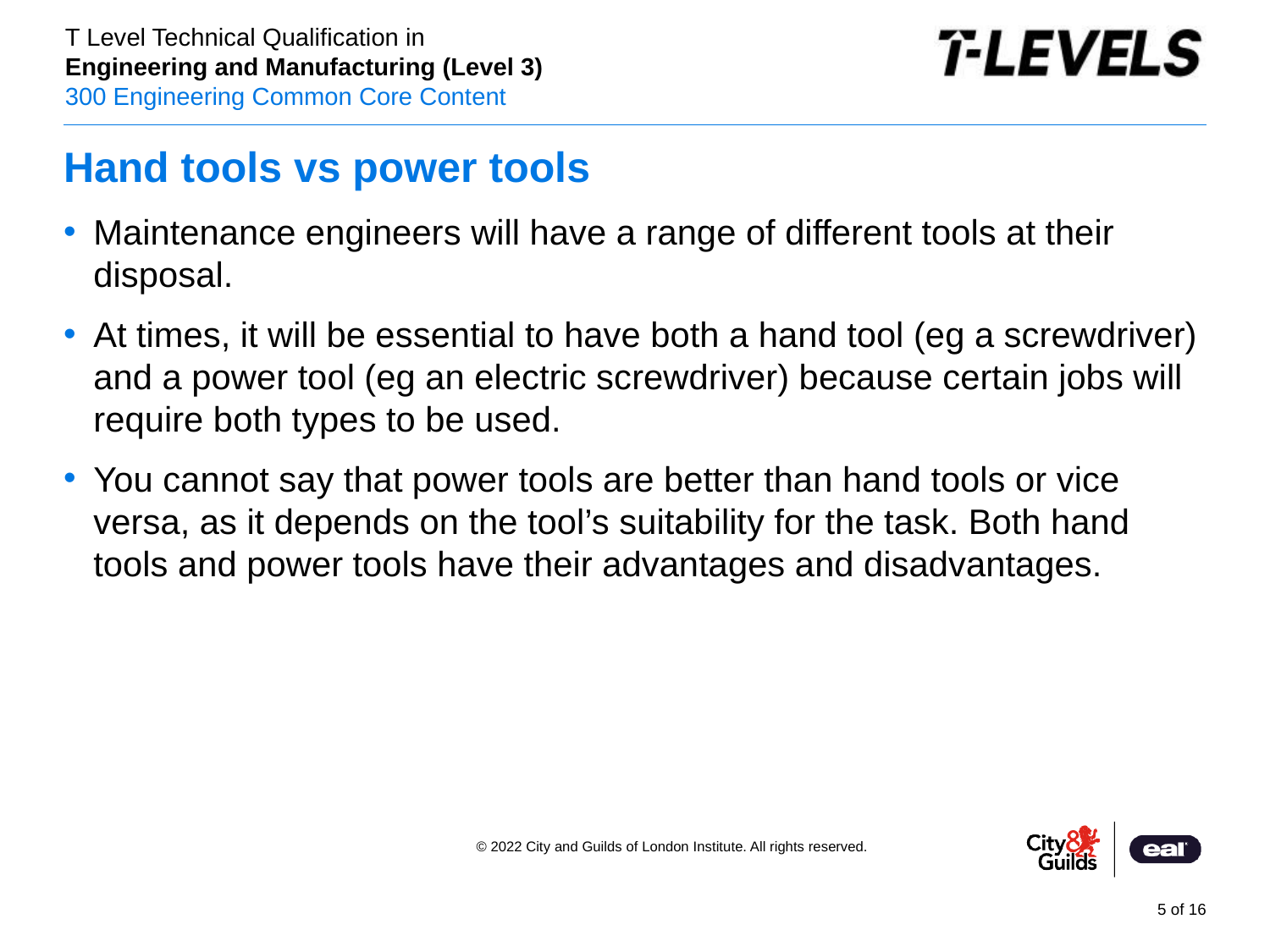

# Hand tools vs power tools
Maintenance engineers will have a range of different tools at their disposal.
At times, it will be essential to have both a hand tool (eg a screwdriver) and a power tool (eg an electric screwdriver) because certain jobs will require both types to be used.
You cannot say that power tools are better than hand tools or vice versa, as it depends on the tool’s suitability for the task. Both hand tools and power tools have their advantages and disadvantages.